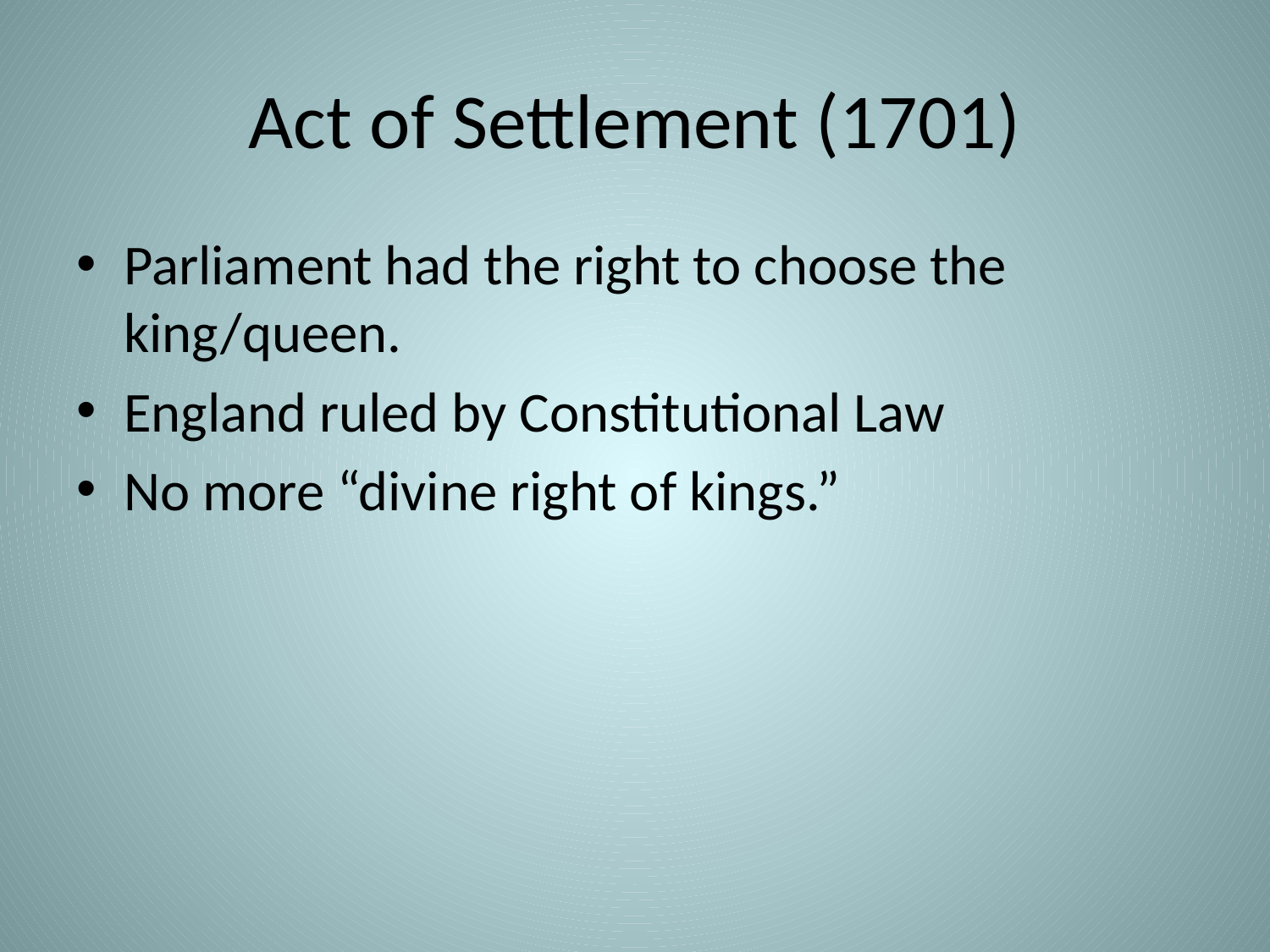

# Act of Settlement (1701)
Parliament had the right to choose the king/queen.
England ruled by Constitutional Law
No more “divine right of kings.”